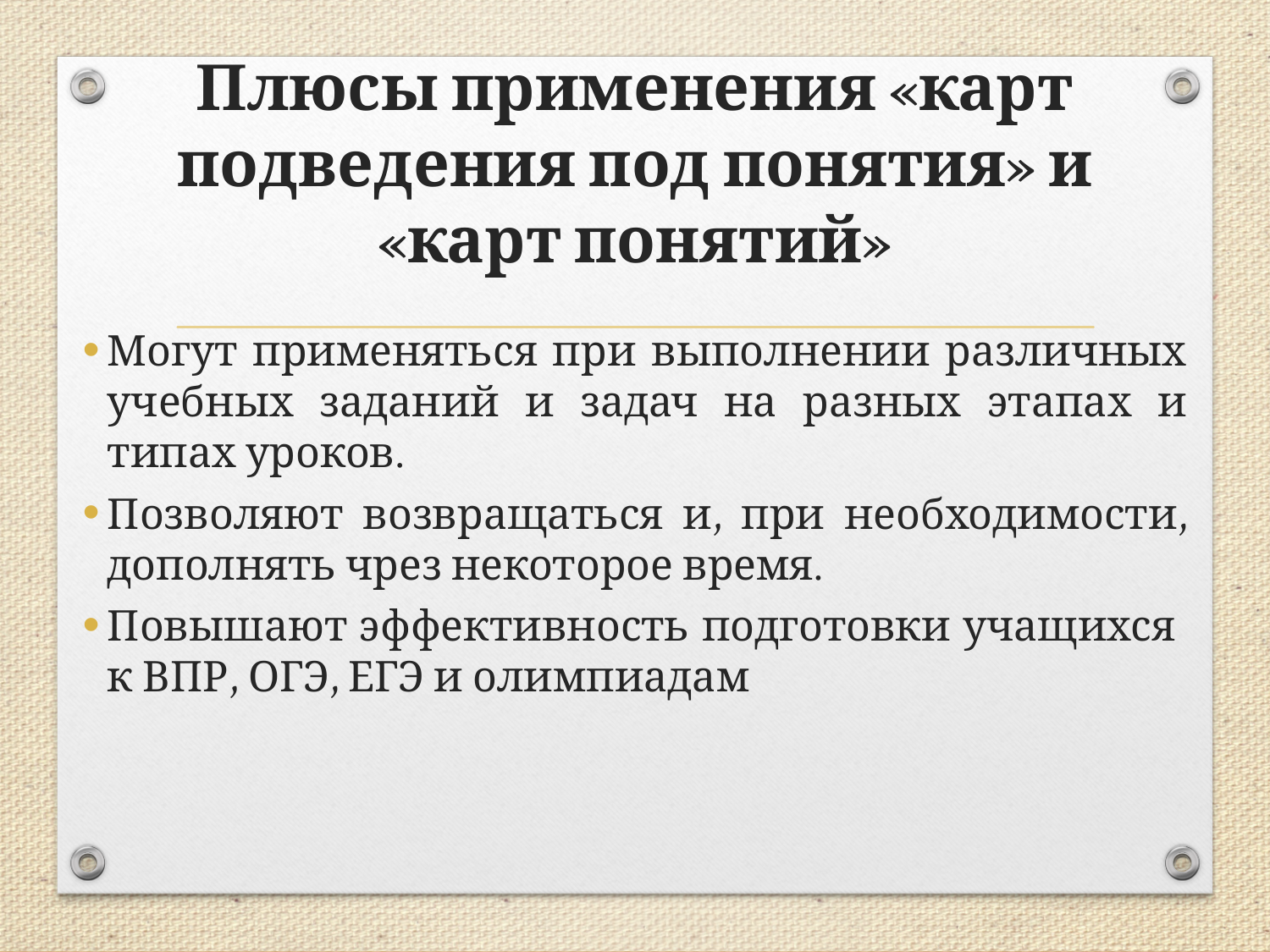

# Плюсы применения «карт подведения под понятия» и «карт понятий»

Могут применяться при выполнении различных учебных заданий и задач на разных этапах и типах уроков.
Позволяют возвращаться и, при необходимости, дополнять чрез некоторое время.
Повышают эффективность подготовки учащихся
к ВПР, ОГЭ, ЕГЭ и олимпиадам